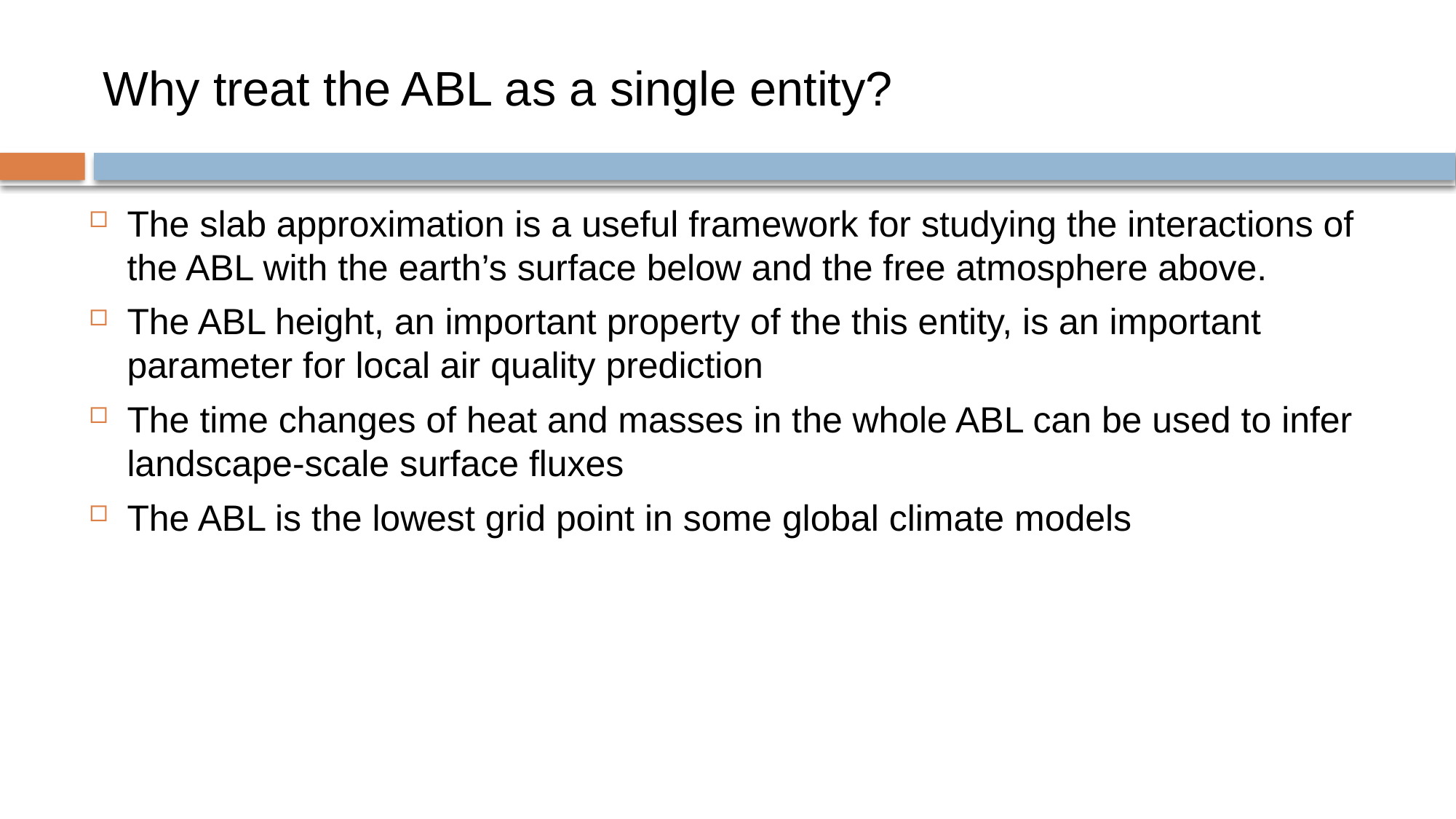

# Why treat the ABL as a single entity?
The slab approximation is a useful framework for studying the interactions of the ABL with the earth’s surface below and the free atmosphere above.
The ABL height, an important property of the this entity, is an important parameter for local air quality prediction
The time changes of heat and masses in the whole ABL can be used to infer landscape-scale surface fluxes
The ABL is the lowest grid point in some global climate models